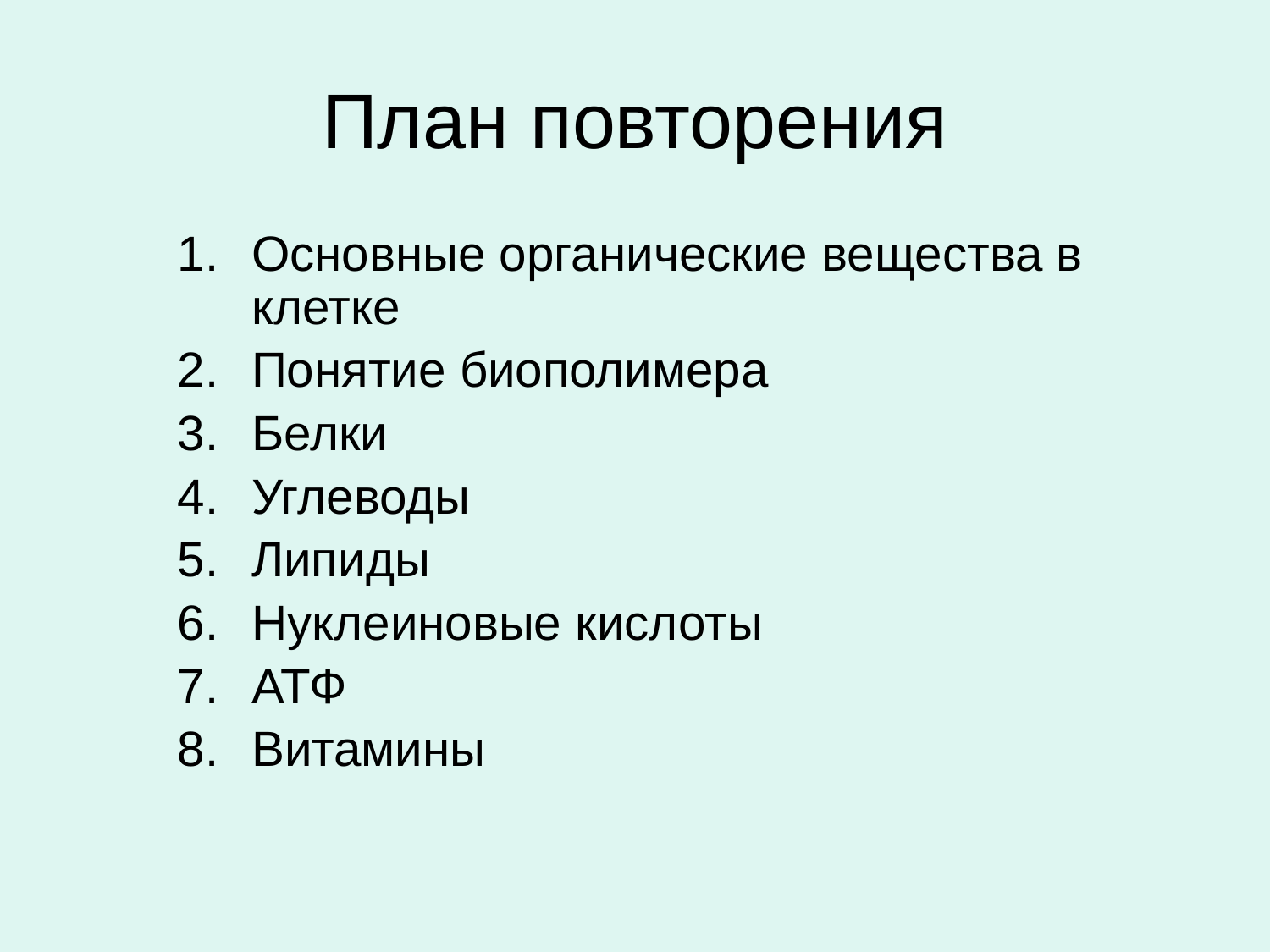

# План повторения
Основные органические вещества в клетке
Понятие биополимера
Белки
Углеводы
Липиды
Нуклеиновые кислоты
АТФ
Витамины